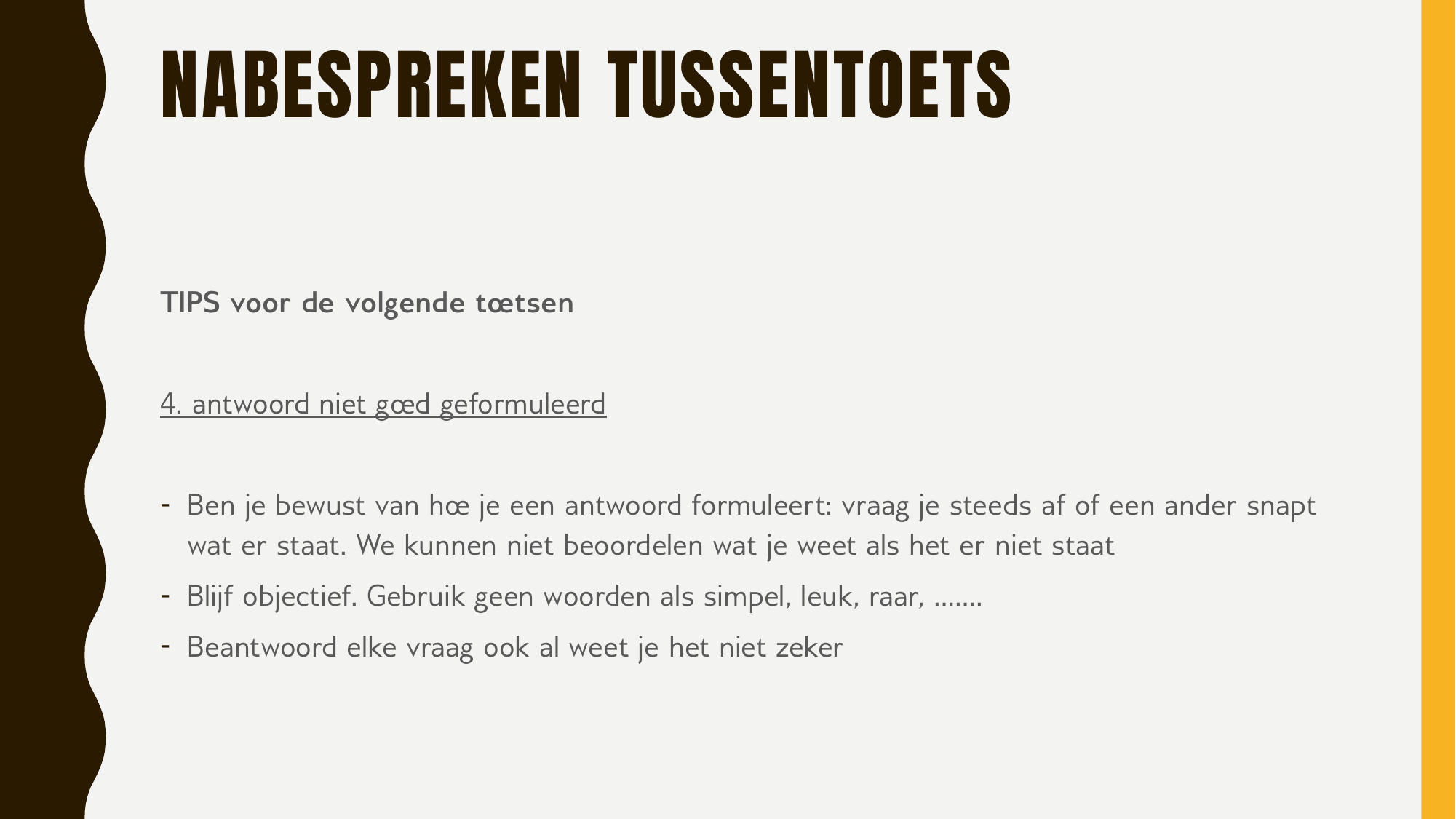

# Nabespreken tussentoets
TIPS voor de volgende toetsen

4. antwoord niet goed geformuleerd

Ben je bewust van hoe je een antwoord formuleert: vraag je steeds af of een ander snapt wat er staat. We kunnen niet beoordelen wat je weet als het er niet staat
Blijf objectief. Gebruik geen woorden als simpel, leuk, raar, …….
Beantwoord elke vraag ook al weet je het niet zeker